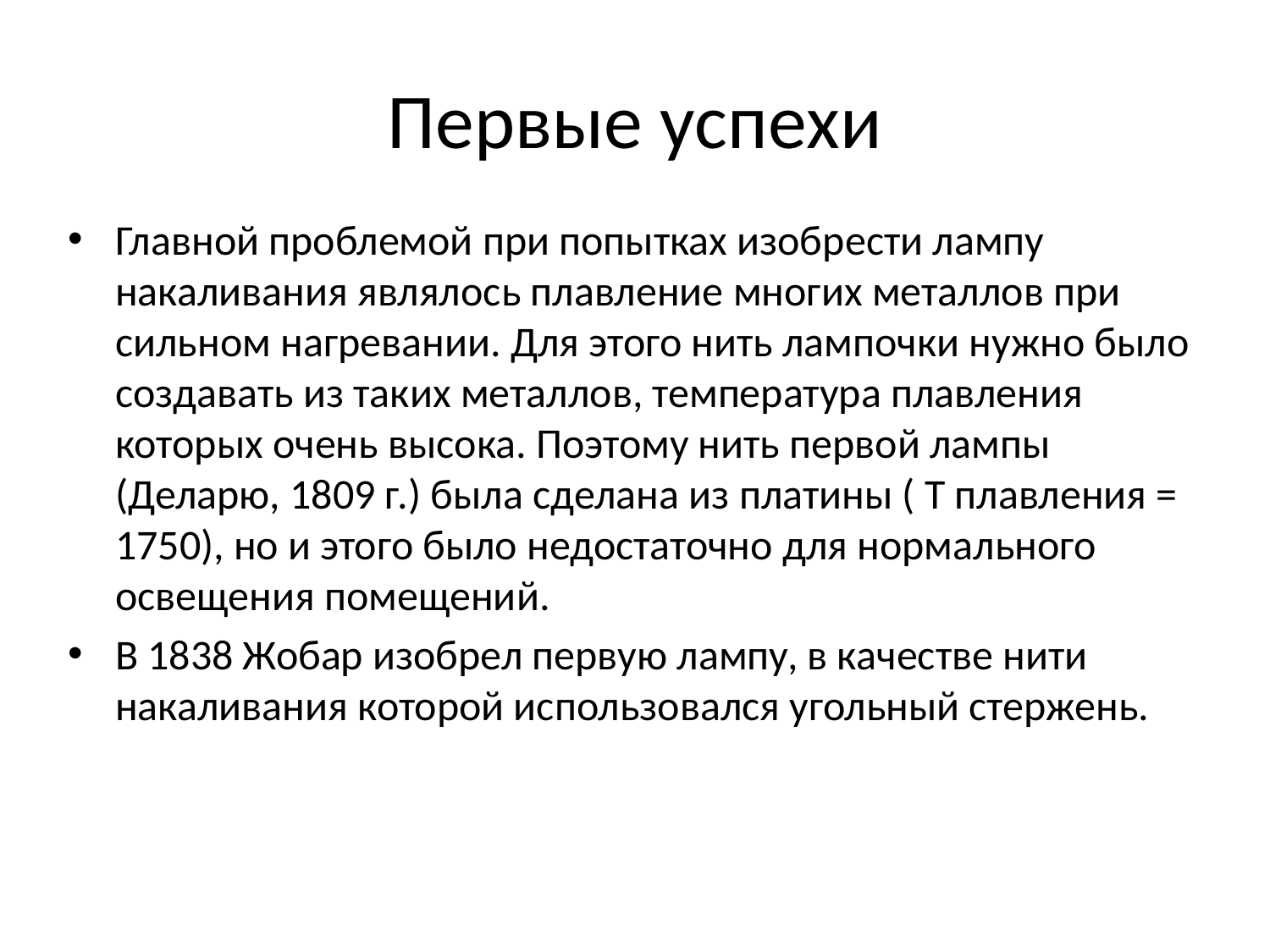

# Первые успехи
Главной проблемой при попытках изобрести лампу накаливания являлось плавление многих металлов при сильном нагревании. Для этого нить лампочки нужно было создавать из таких металлов, температура плавления которых очень высока. Поэтому нить первой лампы (Деларю, 1809 г.) была сделана из платины ( Т плавления = 1750), но и этого было недостаточно для нормального освещения помещений.
В 1838 Жобар изобрел первую лампу, в качестве нити накаливания которой использовался угольный стержень.